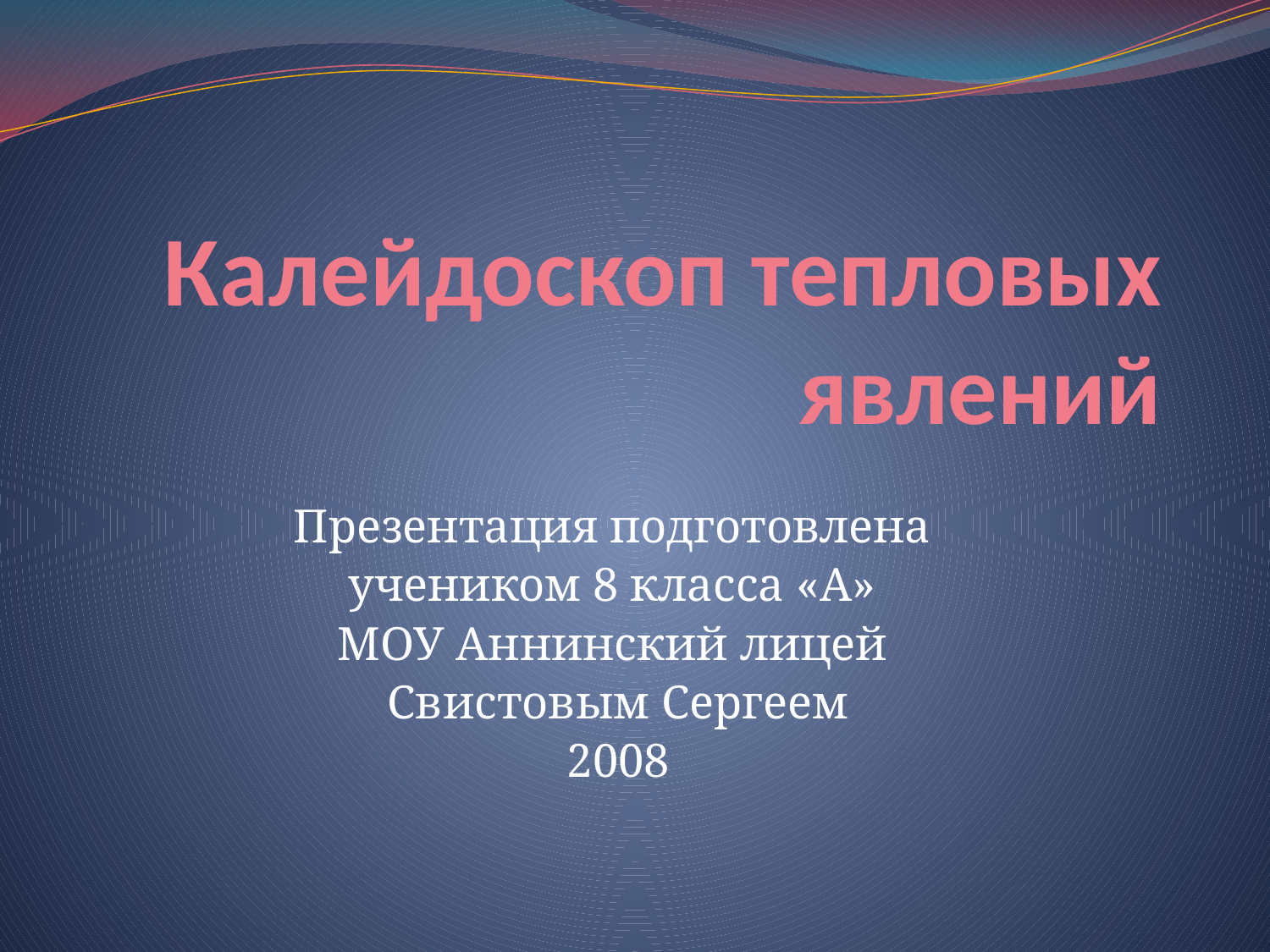

# Калейдоскоп тепловых явлений
Презентация подготовлена
учеником 8 класса «А»
МОУ Аннинский лицей
Свистовым Сергеем
2008